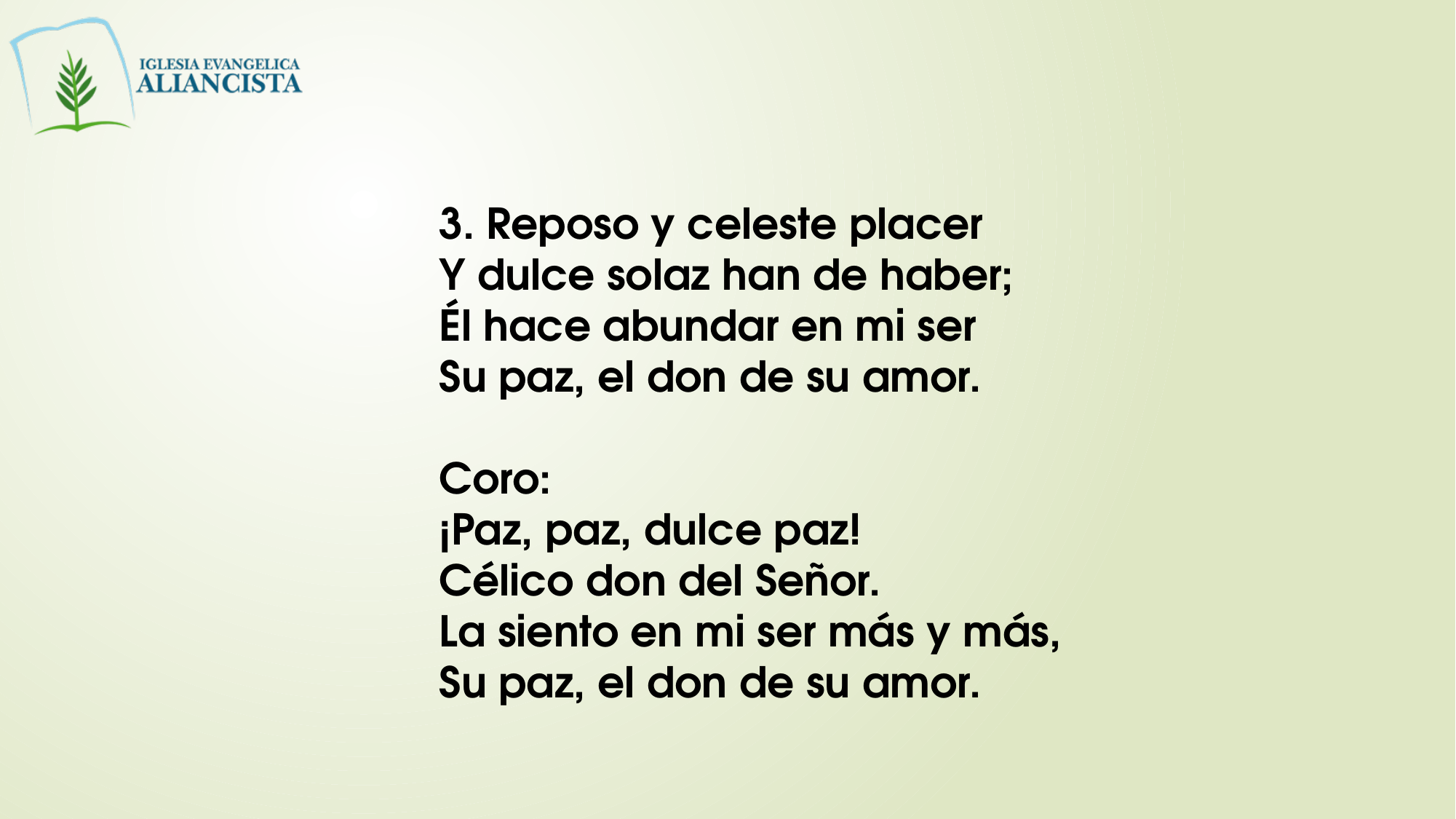

3. Reposo y celeste placer
Y dulce solaz han de haber;
Él hace abundar en mi ser
Su paz, el don de su amor.

Coro:
¡Paz, paz, dulce paz!
Célico don del Señor.
La siento en mi ser más y más,
Su paz, el don de su amor.